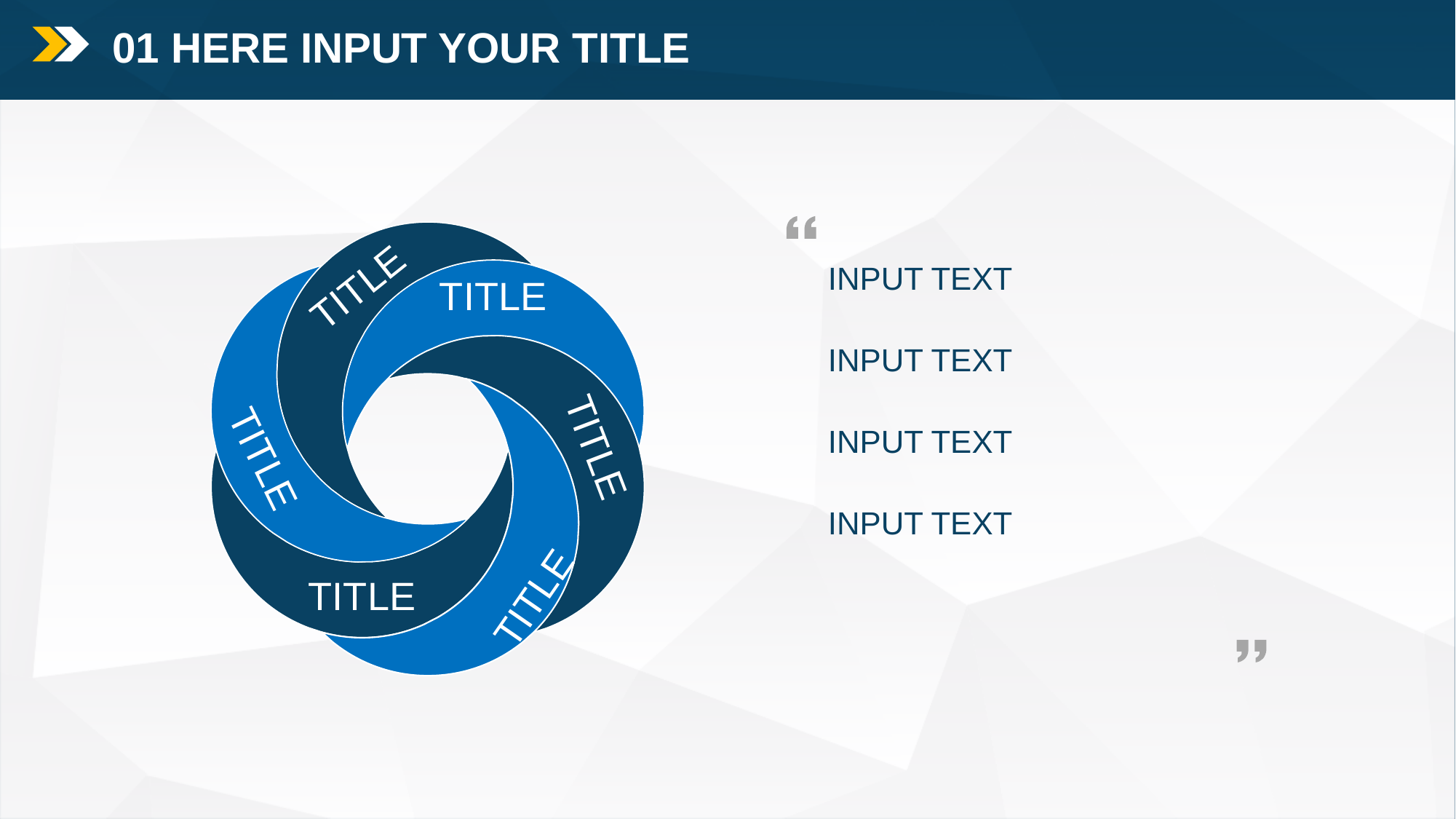

01 HERE INPUT YOUR TITLE

INPUT TEXT
INPUT TEXT
INPUT TEXT
INPUT TEXT
TITLE
TITLE
TITLE
TITLE
TITLE

TITLE